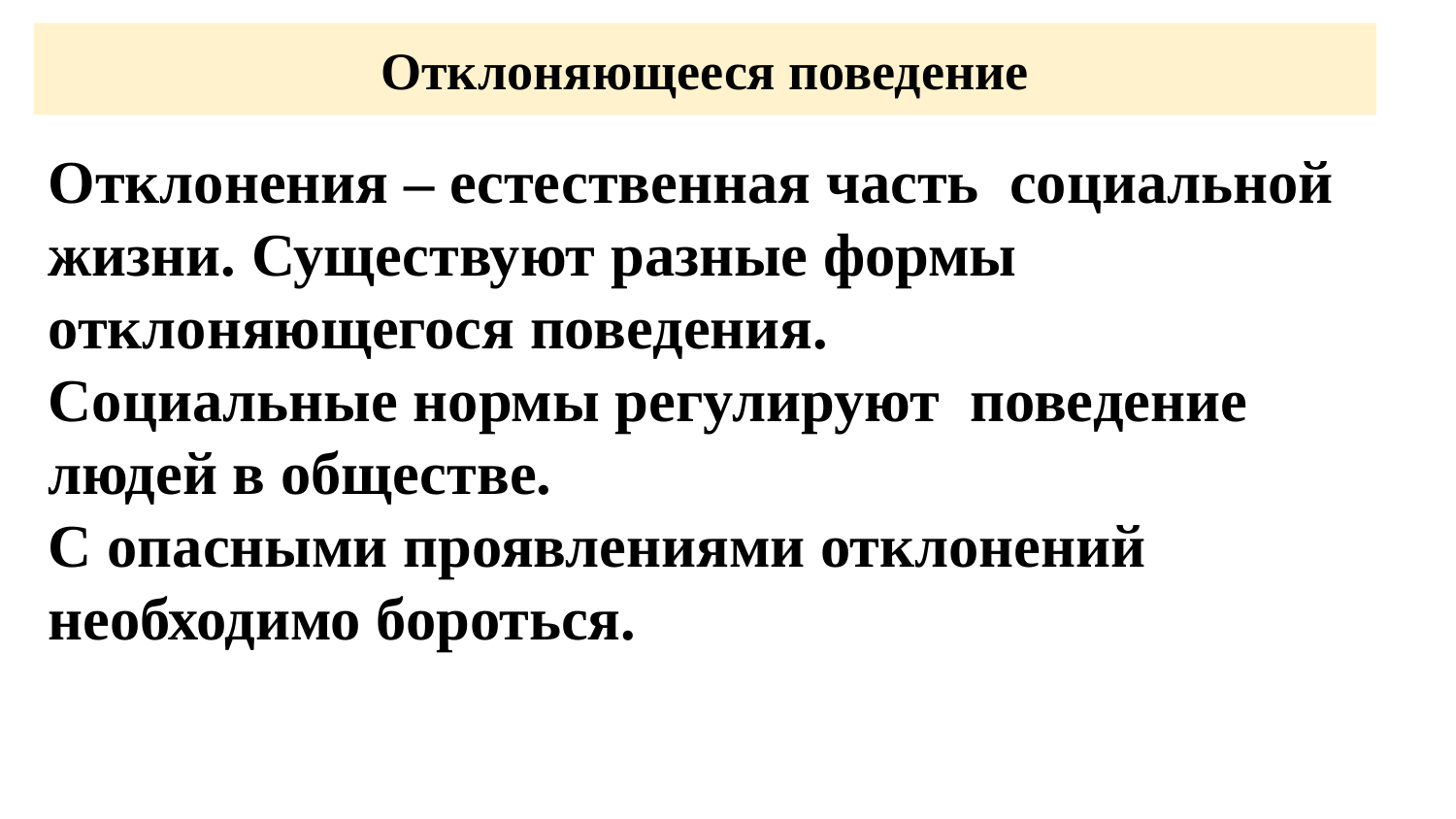

Отклоняющееся поведение
Отклонения – естественная часть  социальной жизни. Существуют разные формы отклоняющегося поведения.
Социальные нормы регулируют  поведение людей в обществе.
С опасными проявлениями отклонений необходимо бороться.